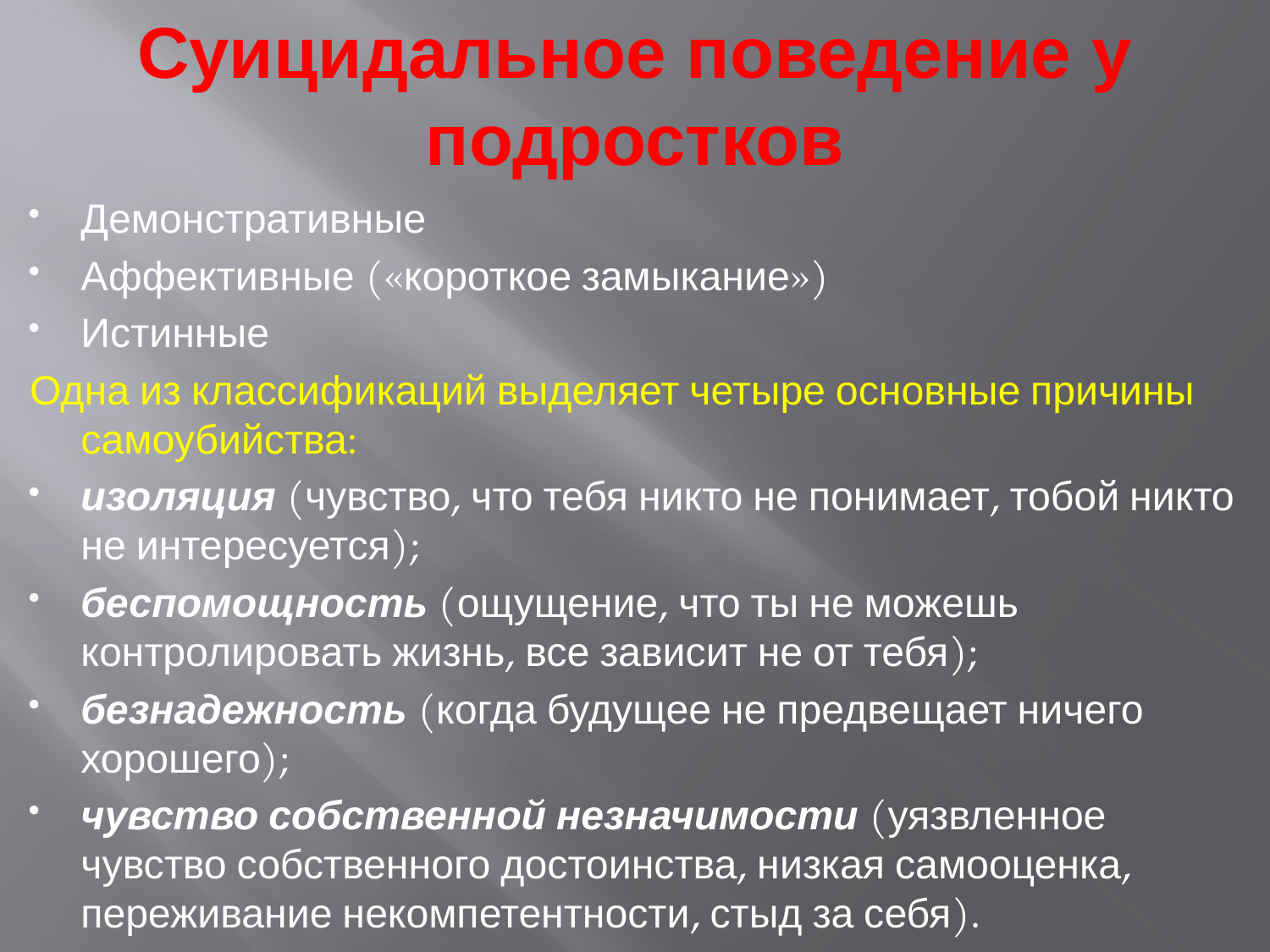

# Суицидальное поведение у подростков
Демонстративные
Аффективные («короткое замыкание»)
Истинные
Одна из классификаций выделяет четыре основные причины самоубийства:
изоляция (чувство, что тебя никто не понимает, тобой никто не интересуется);
беспомощность (ощущение, что ты не можешь контролировать жизнь, все зависит не от тебя);
безнадежность (когда будущее не предвещает ничего хорошего);
чувство собственной незначимости (уязвленное чувство собственного достоинства, низкая самооценка, переживание некомпетентности, стыд за себя).